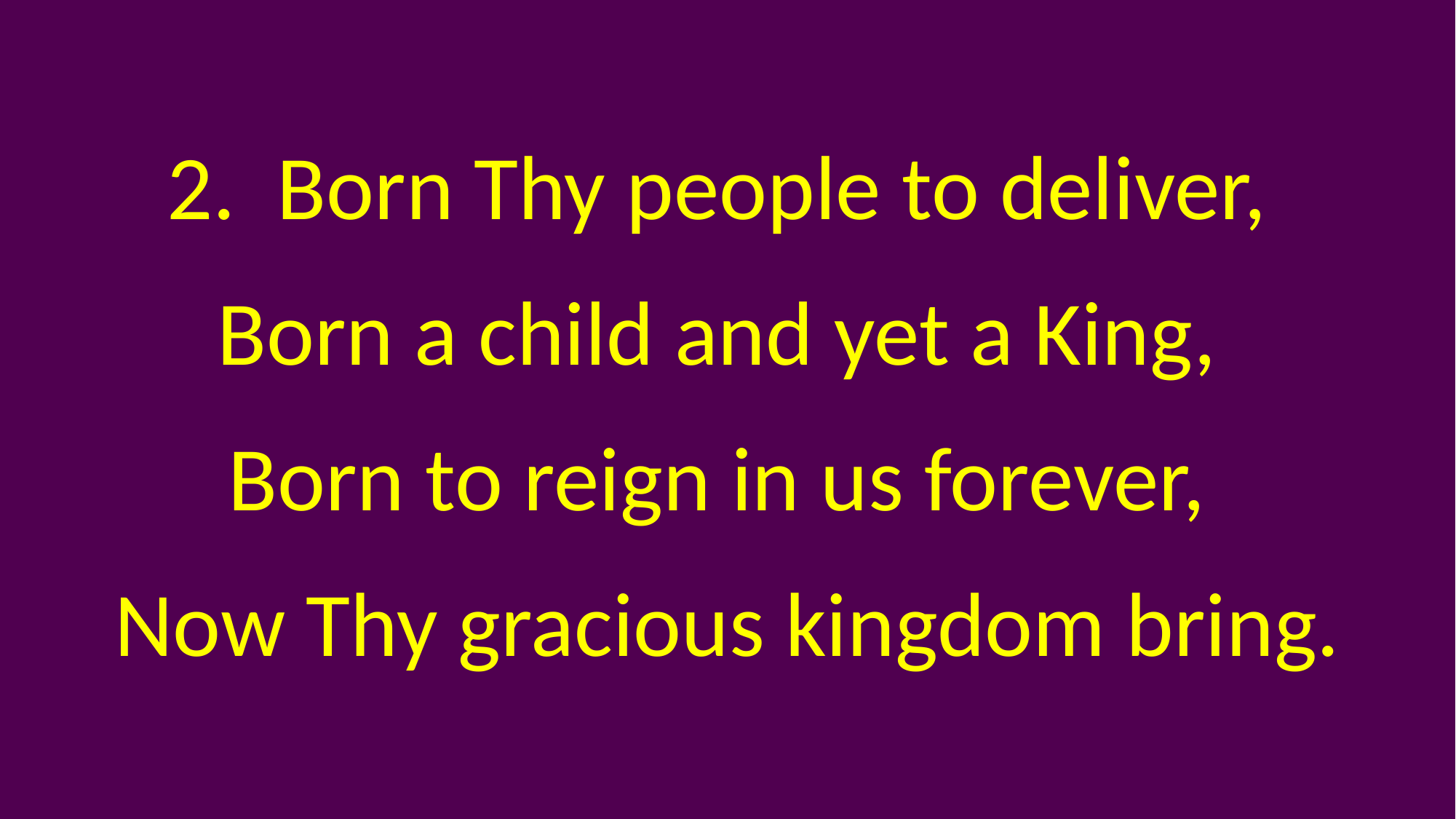

2.  Born Thy people to deliver,
Born a child and yet a King,
Born to reign in us forever,
Now Thy gracious kingdom bring.